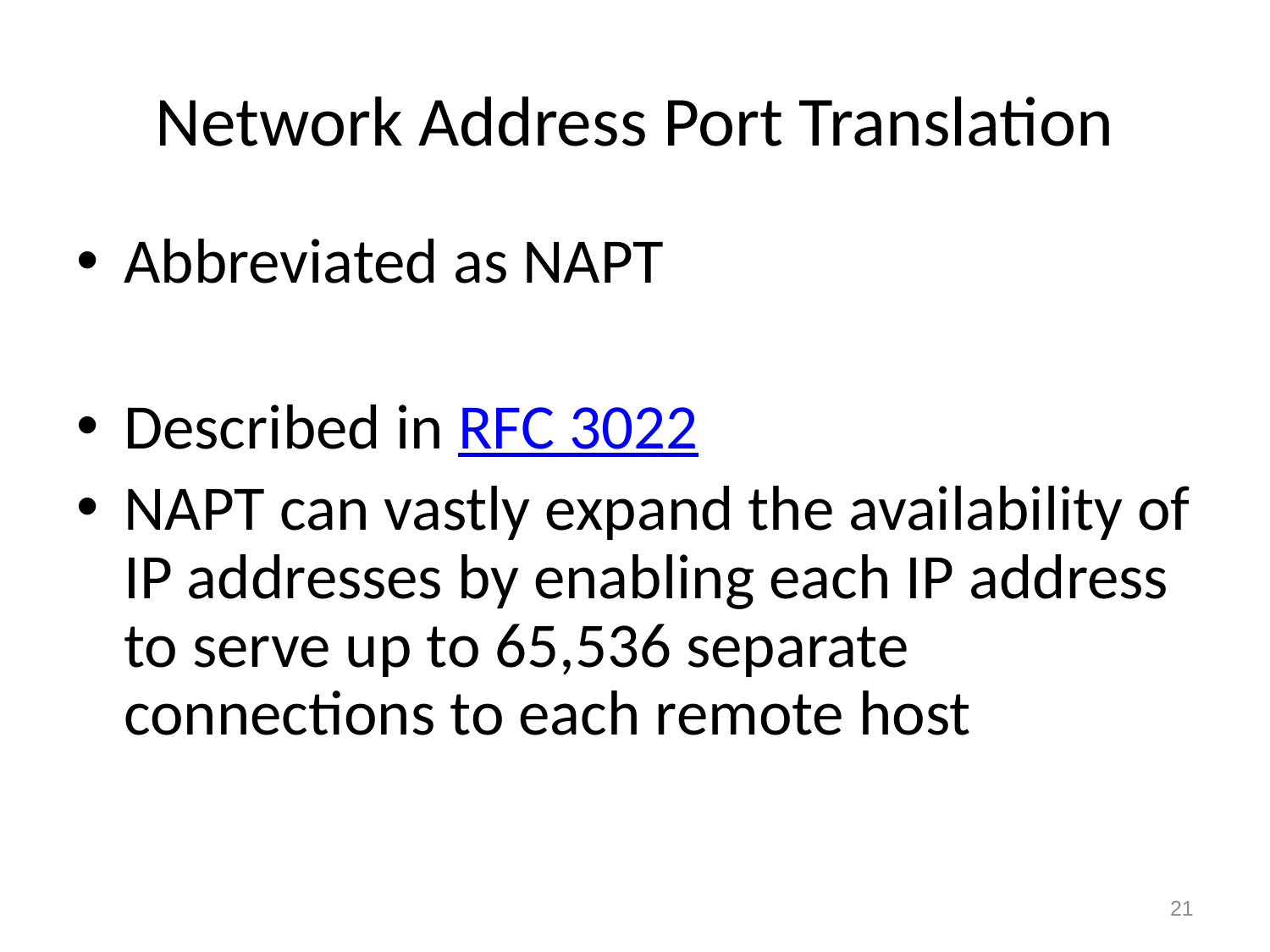

# Network Address Port Translation
Abbreviated as NAPT

Described in RFC 3022
NAPT can vastly expand the availability of IP addresses by enabling each IP address to serve up to 65,536 separate connections to each remote host
21